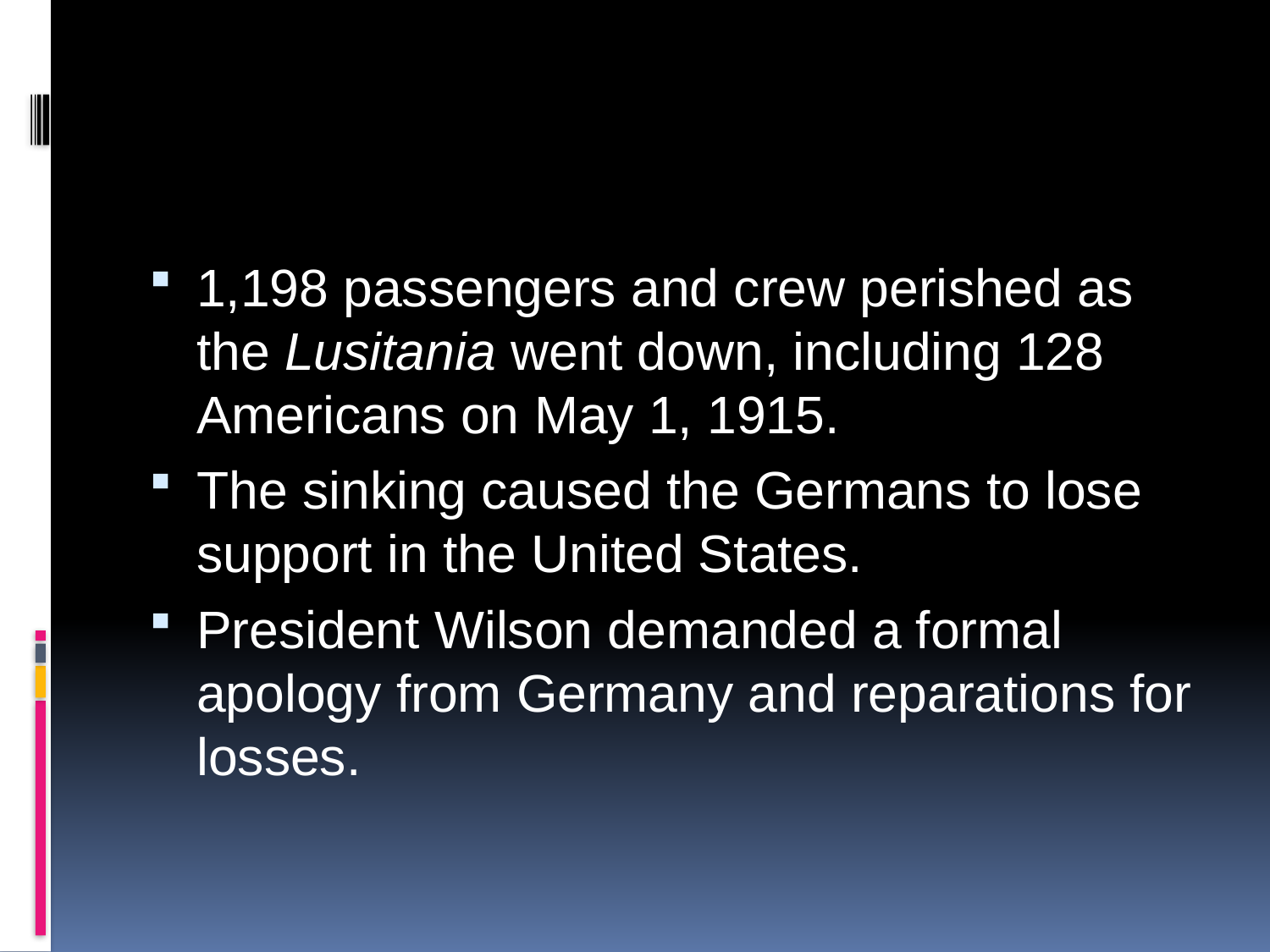

#
1,198 passengers and crew perished as the Lusitania went down, including 128 Americans on May 1, 1915.
The sinking caused the Germans to lose support in the United States.
President Wilson demanded a formal apology from Germany and reparations for losses.